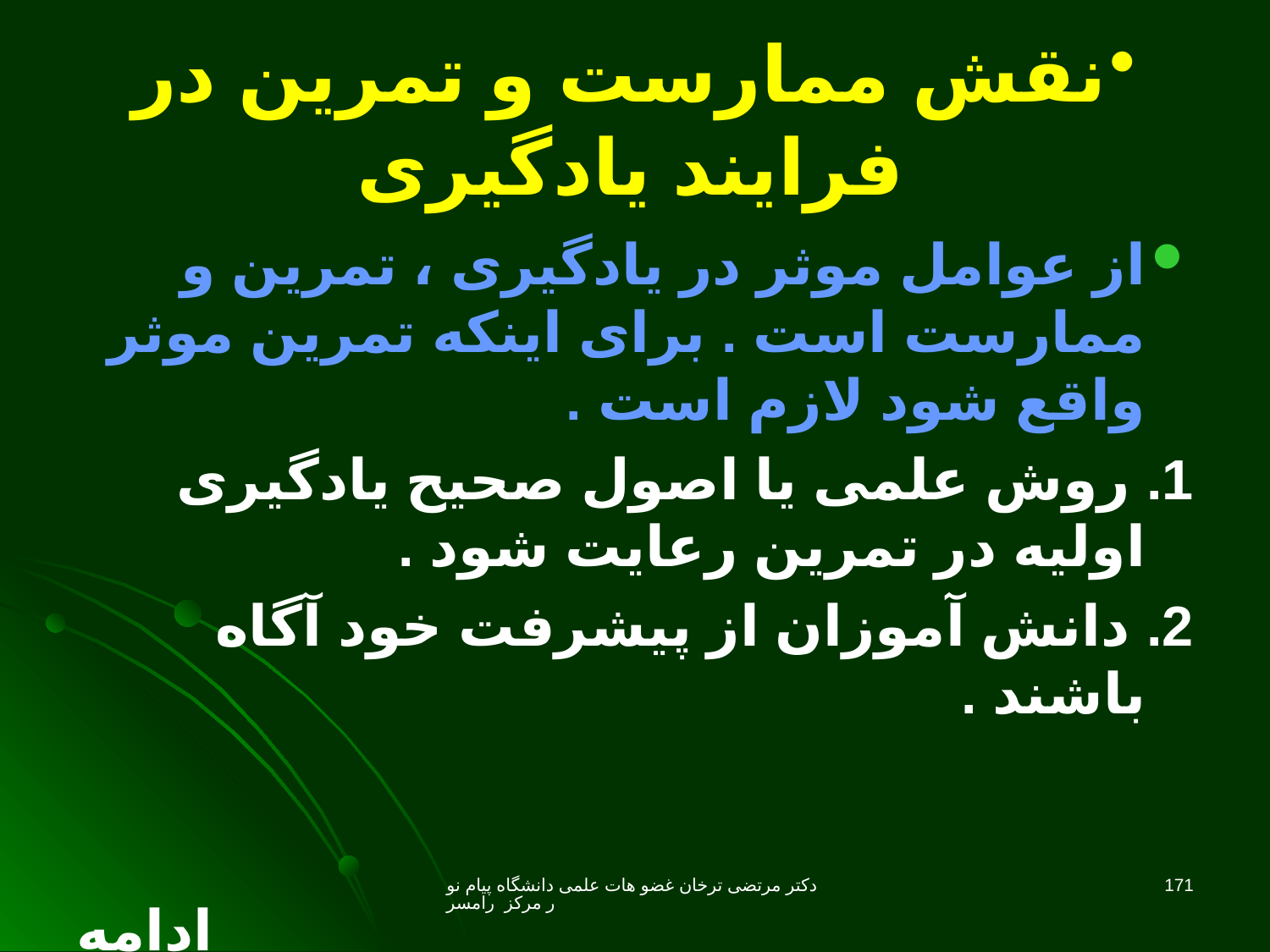

# نقش ممارست و تمرین در فرایند یادگیری
از عوامل موثر در یادگیری ، تمرین و ممارست است . برای اینکه تمرین موثر واقع شود لازم است .
1. روش علمی یا اصول صحیح یادگیری اولیه در تمرین رعایت شود .
2. دانش آموزان از پیشرفت خود آگاه باشند .

ادامه
دکتر مرتضی ترخان غضو هات علمی دانشگاه پیام نور مرکز رامسر
171